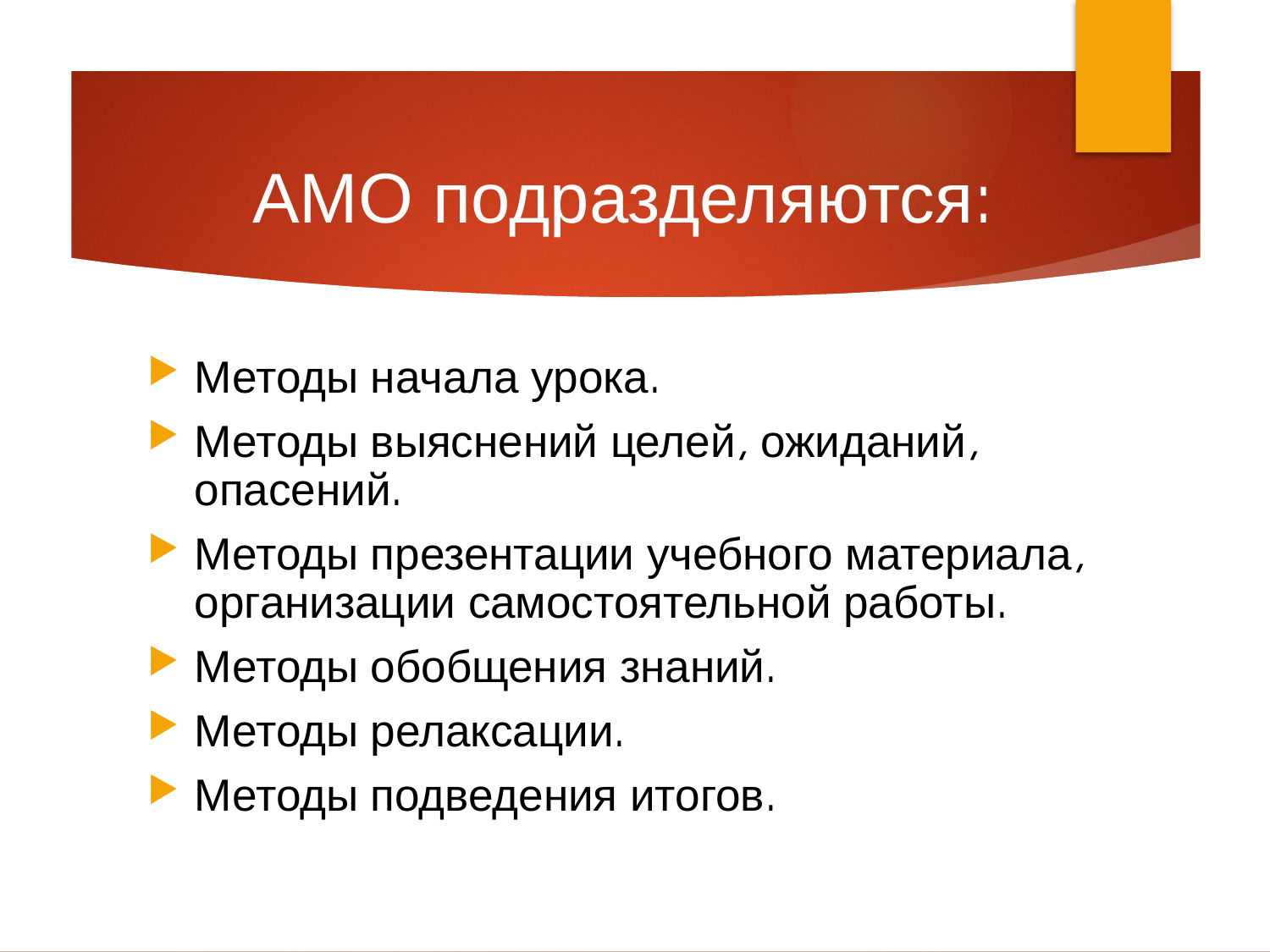

АМО подразделяются:

Методы начала урока.
Методы выяснений целей, ожиданий, опасений.
Методы презентации учебного материала, организации самостоятельной работы.
Методы обобщения знаний.
Методы релаксации.
Методы подведения итогов.